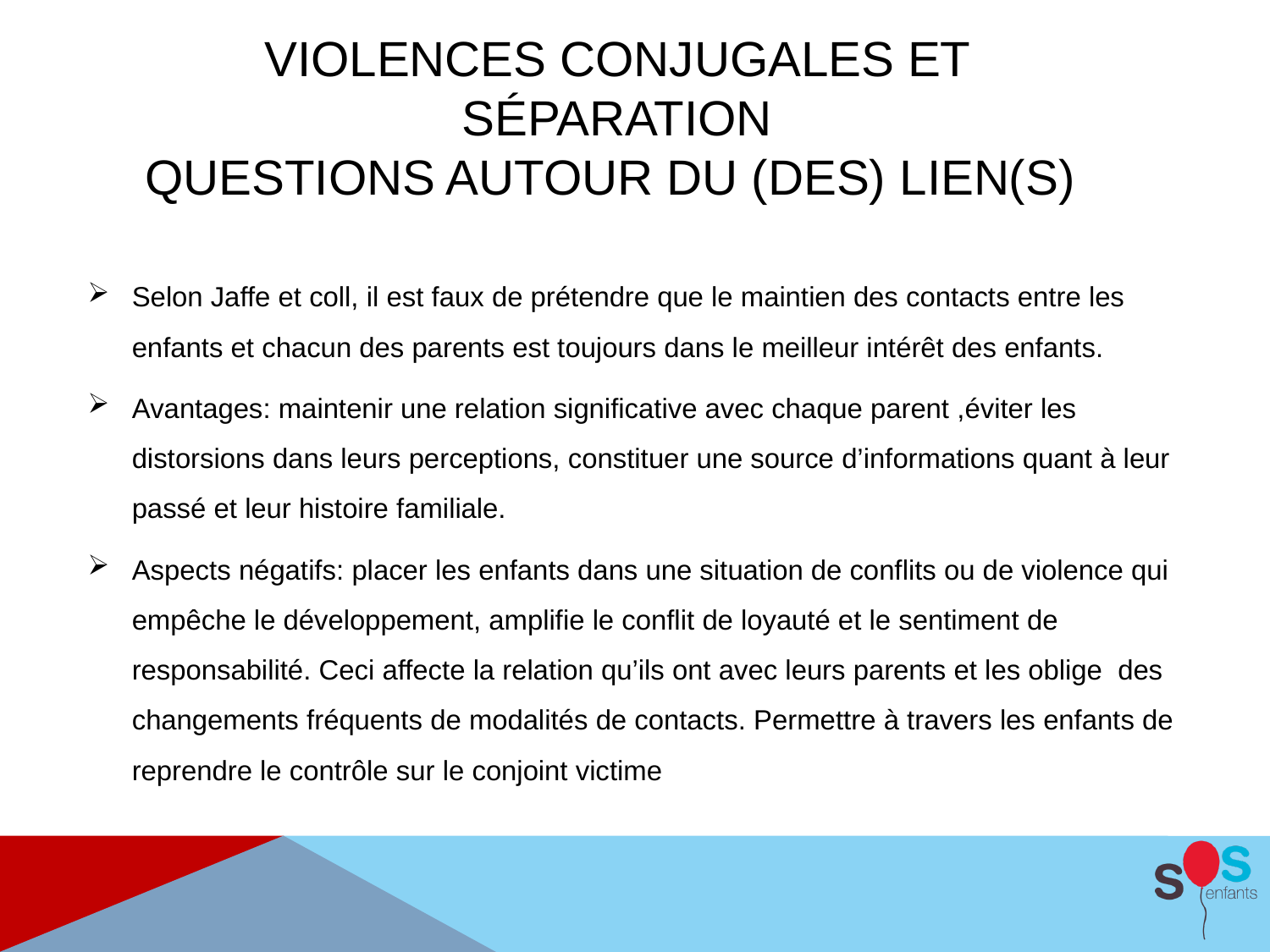

# Violences conjugales et séparation Questions autour du (des) lien(s)
Selon Jaffe et coll, il est faux de prétendre que le maintien des contacts entre les enfants et chacun des parents est toujours dans le meilleur intérêt des enfants.
Avantages: maintenir une relation significative avec chaque parent ,éviter les distorsions dans leurs perceptions, constituer une source d’informations quant à leur passé et leur histoire familiale.
Aspects négatifs: placer les enfants dans une situation de conflits ou de violence qui empêche le développement, amplifie le conflit de loyauté et le sentiment de responsabilité. Ceci affecte la relation qu’ils ont avec leurs parents et les oblige  des changements fréquents de modalités de contacts. Permettre à travers les enfants de reprendre le contrôle sur le conjoint victime